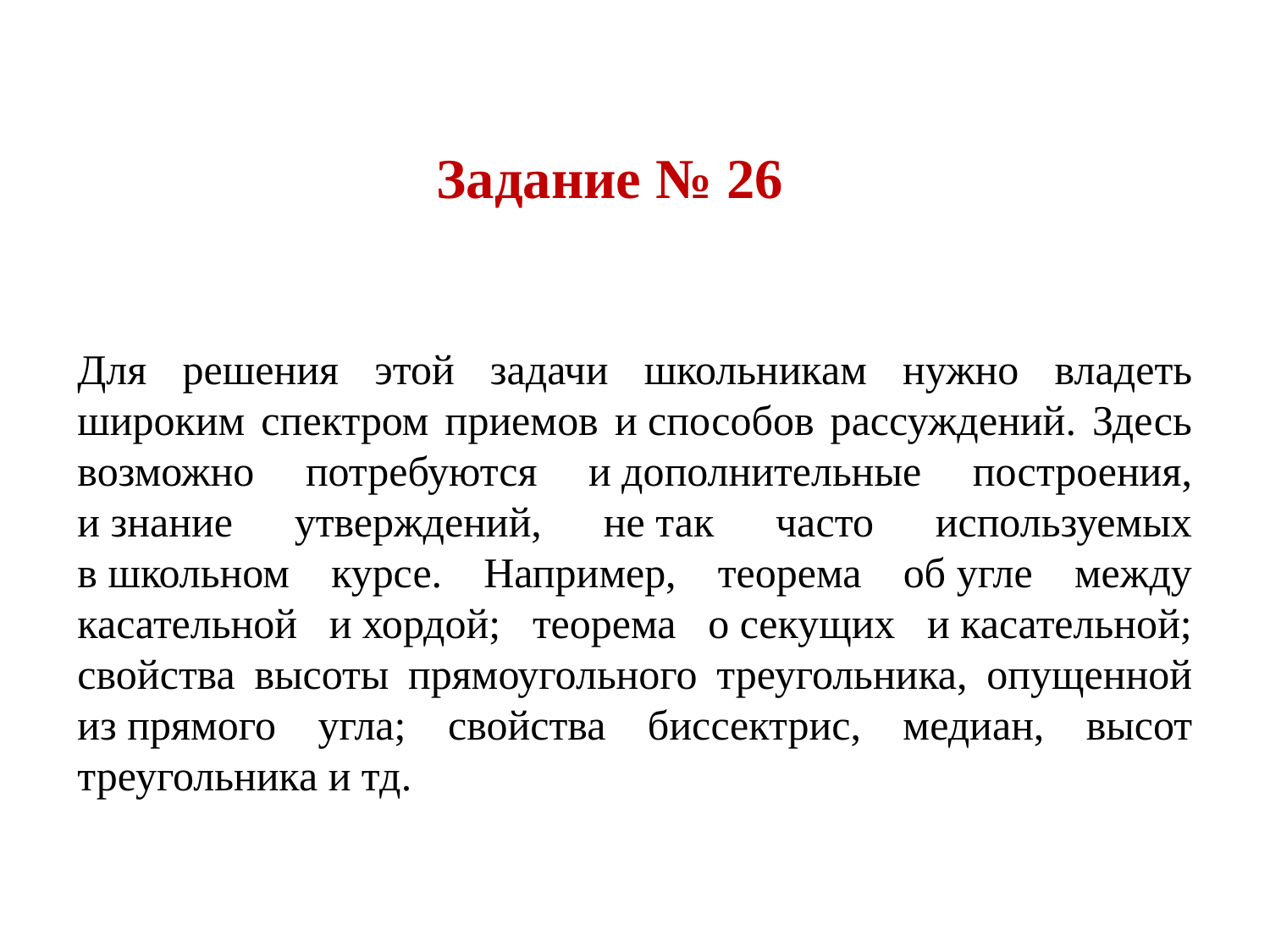

Задание № 26
Для решения этой задачи школьникам нужно владеть широким спектром приемов и способов рассуждений. Здесь возможно потребуются и дополнительные построения, и знание утверждений, не так часто используемых в школьном курсе. Например, теорема об угле между касательной и хордой; теорема о секущих и касательной; свойства высоты прямоугольного треугольника, опущенной из прямого угла; свойства биссектрис, медиан, высот треугольника и тд.